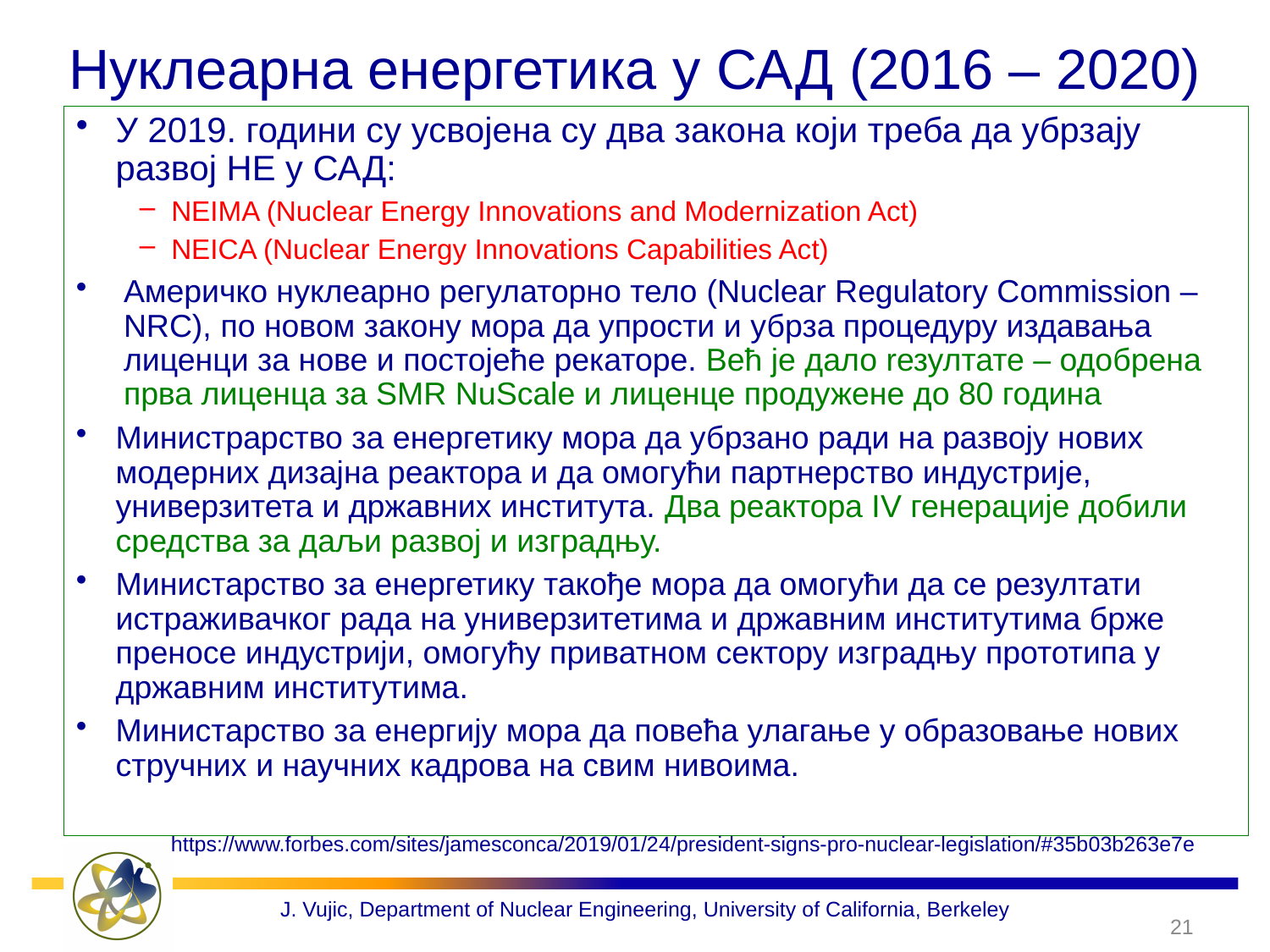

# Нуклеарна енергетика у САД (2016 – 2020)
У 2019. години су усвојена су два закона који треба да убрзају развој НЕ у САД:
NEIMA (Nuclear Energy Innovations and Modernization Act)
NEICA (Nuclear Energy Innovations Capabilities Act)
Америчко нуклеарно регулаторно тело (Nuclear Regulatory Commission – NRC), по новом закону мора да упрости и убрза процедуру издавања лиценци за нове и постојеће рекаторе. Већ је дало rезултате – одобрена прва лиценца за SMR NuScale и лиценце продужене до 80 година
Министрарство за енергетику мора да убрзано ради на развоју нових модерних дизајна реактора и да омогући партнерство индустрије, универзитета и државних института. Два реактора IV генерације добили средства за даљи развој и изградњу.
Министарство за енергетику такође мора да омогући да се резултати истраживачког рада на универзитетима и државним институтима брже преносе индустрији, омогућу приватном сектору изградњу прототипа у државним институтима.
Министарство за енергију мора да повећа улагање у образовање нових стручних и научних кадрова на свим нивоима.

                https://www.forbes.com/sites/jamesconca/2019/01/24/president-signs-pro-nuclear-legislation/#35b03b263e7e
21